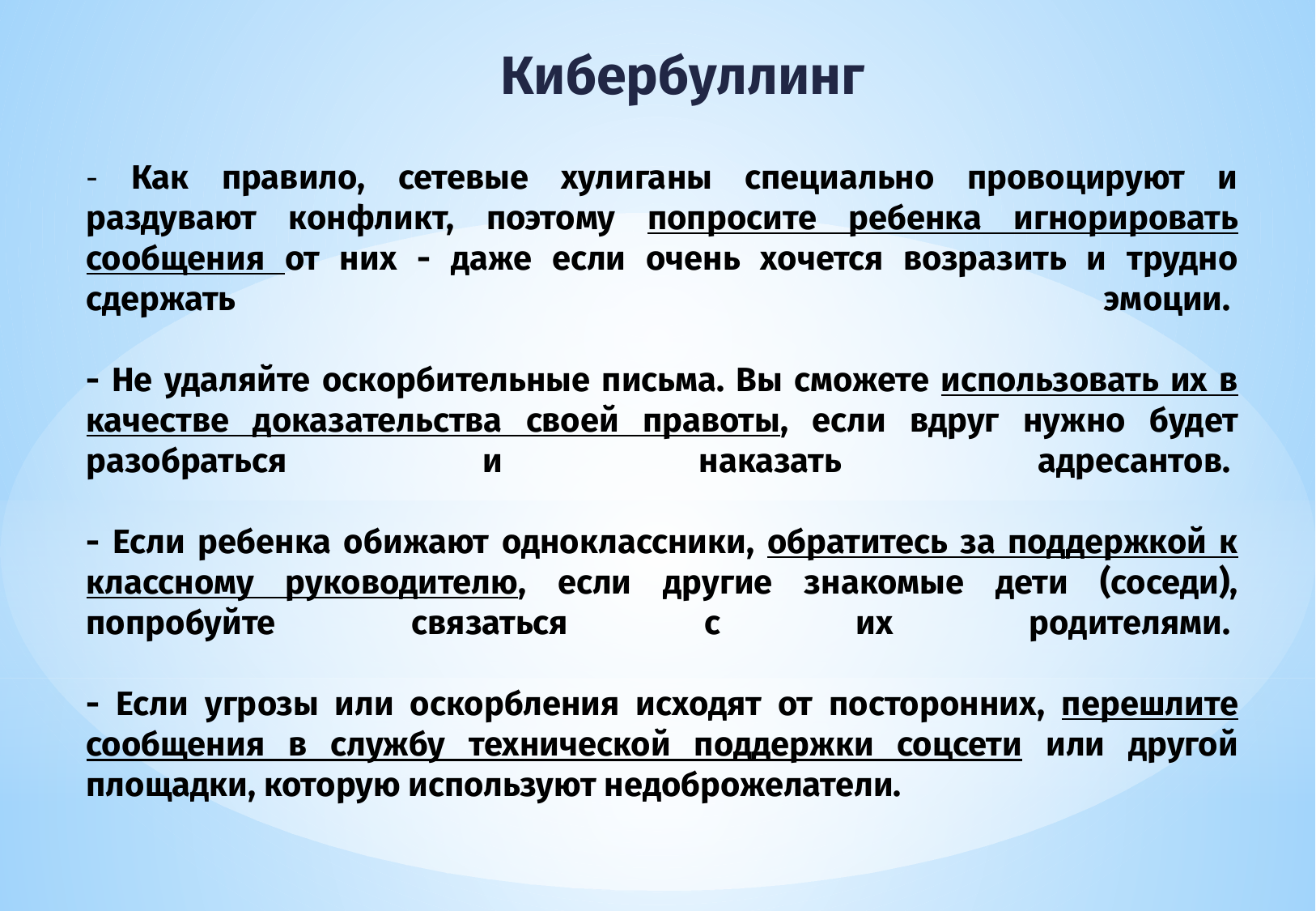

Кибербуллинг
- Как правило, сетевые хулиганы специально провоцируют и раздувают конфликт, поэтому попросите ребенка игнорировать сообщения от них - даже если очень хочется возразить и трудно сдержать эмоции. 
- Не удаляйте оскорбительные письма. Вы сможете использовать их в качестве доказательства своей правоты, если вдруг нужно будет разобраться и наказать адресантов. 
- Если ребенка обижают одноклассники, обратитесь за поддержкой к классному руководителю, если другие знакомые дети (соседи), попробуйте связаться с их родителями. 
- Если угрозы или оскорбления исходят от посторонних, перешлите сообщения в службу технической поддержки соцсети или другой площадки, которую используют недоброжелатели.